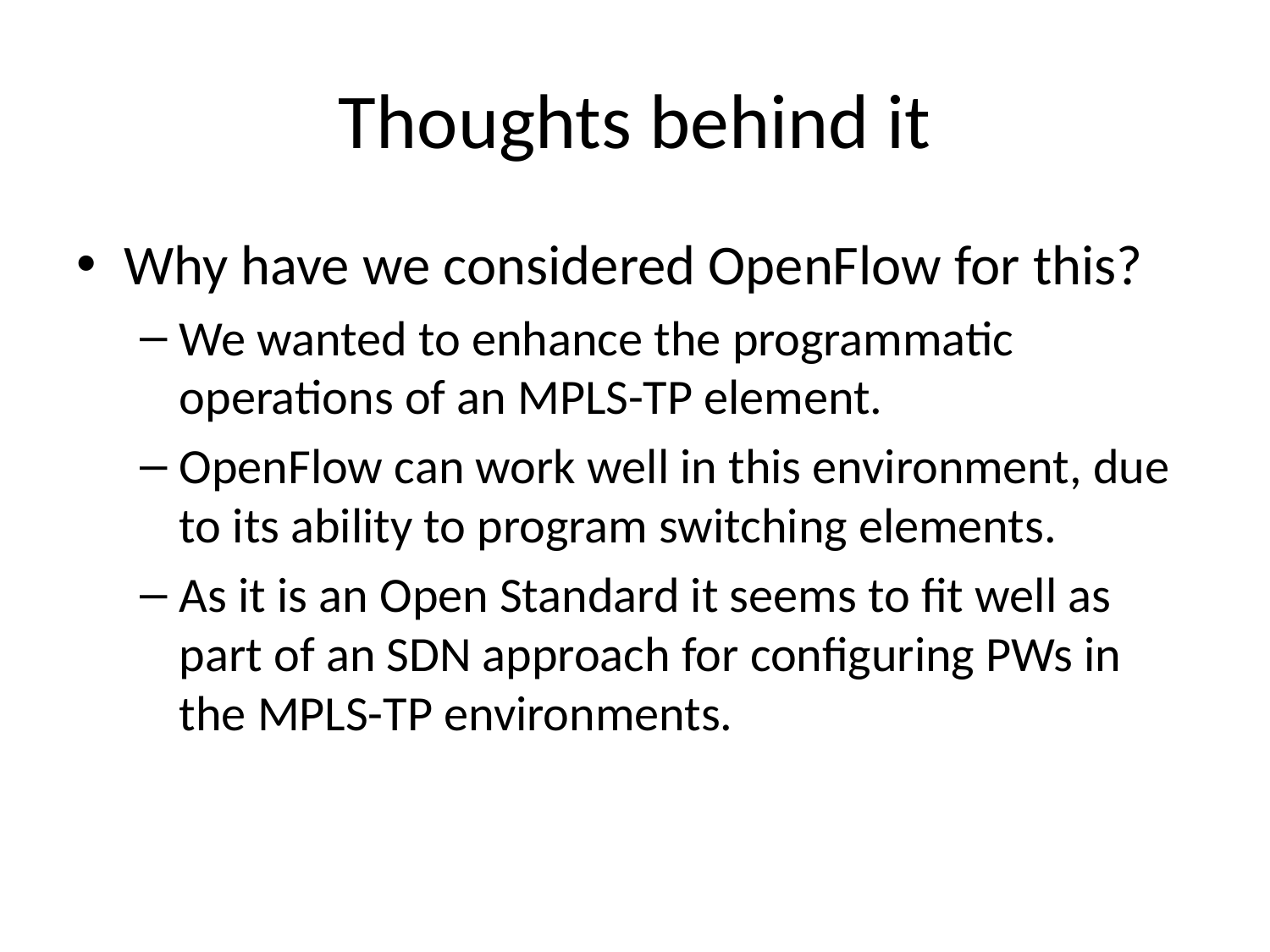

# Thoughts behind it
Why have we considered OpenFlow for this?
We wanted to enhance the programmatic  operations of an MPLS-TP element.
OpenFlow can work well in this environment, due to its ability to program switching elements.
As it is an Open Standard it seems to fit well as part of an SDN approach for configuring PWs in the MPLS-TP environments.